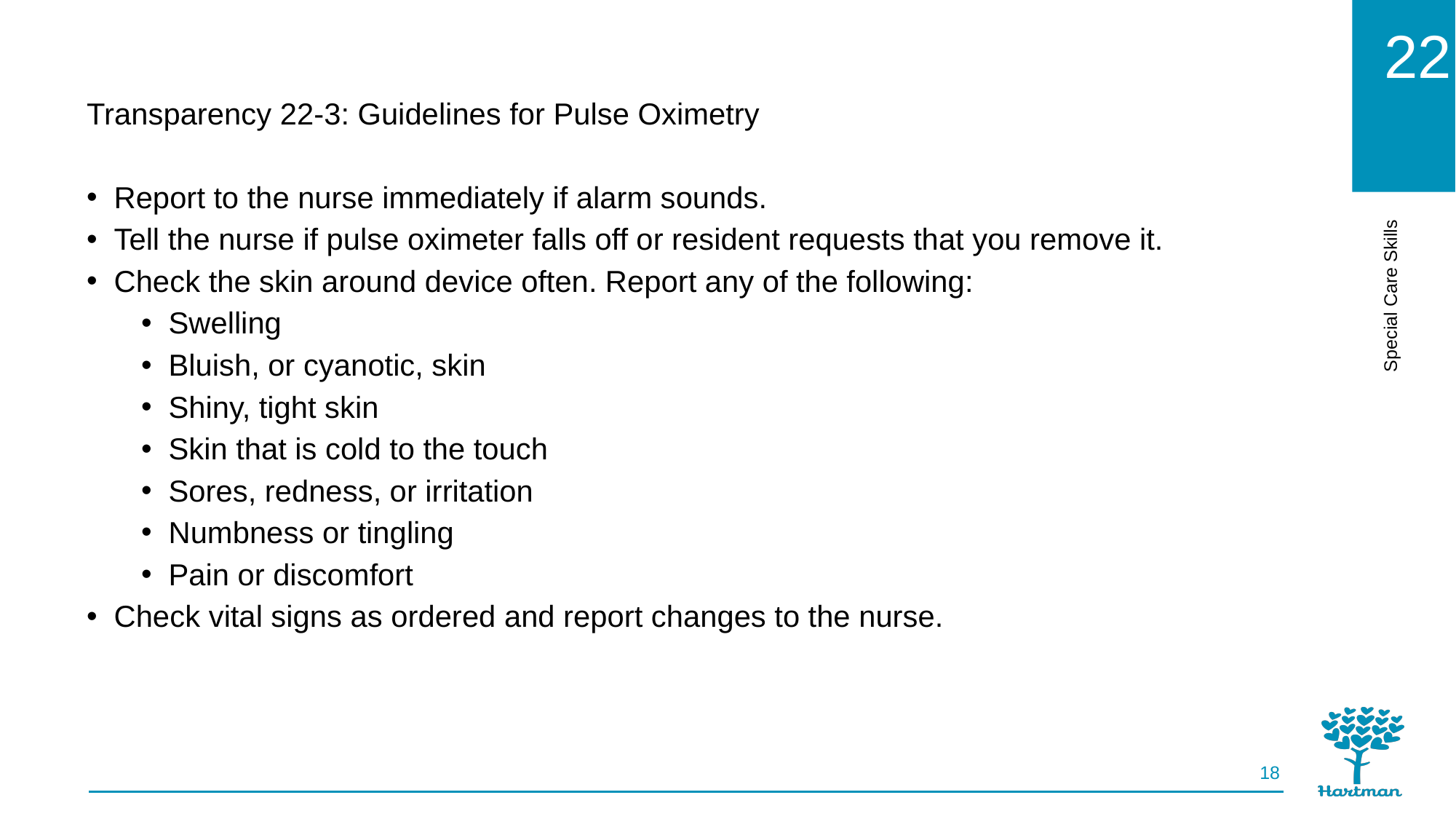

Transparency 22-3: Guidelines for Pulse Oximetry

Report to the nurse immediately if alarm sounds.
Tell the nurse if pulse oximeter falls off or resident requests that you remove it.
Check the skin around device often. Report any of the following:
Swelling
Bluish, or cyanotic, skin
Shiny, tight skin
Skin that is cold to the touch
Sores, redness, or irritation
Numbness or tingling
Pain or discomfort
Check vital signs as ordered and report changes to the nurse.

18